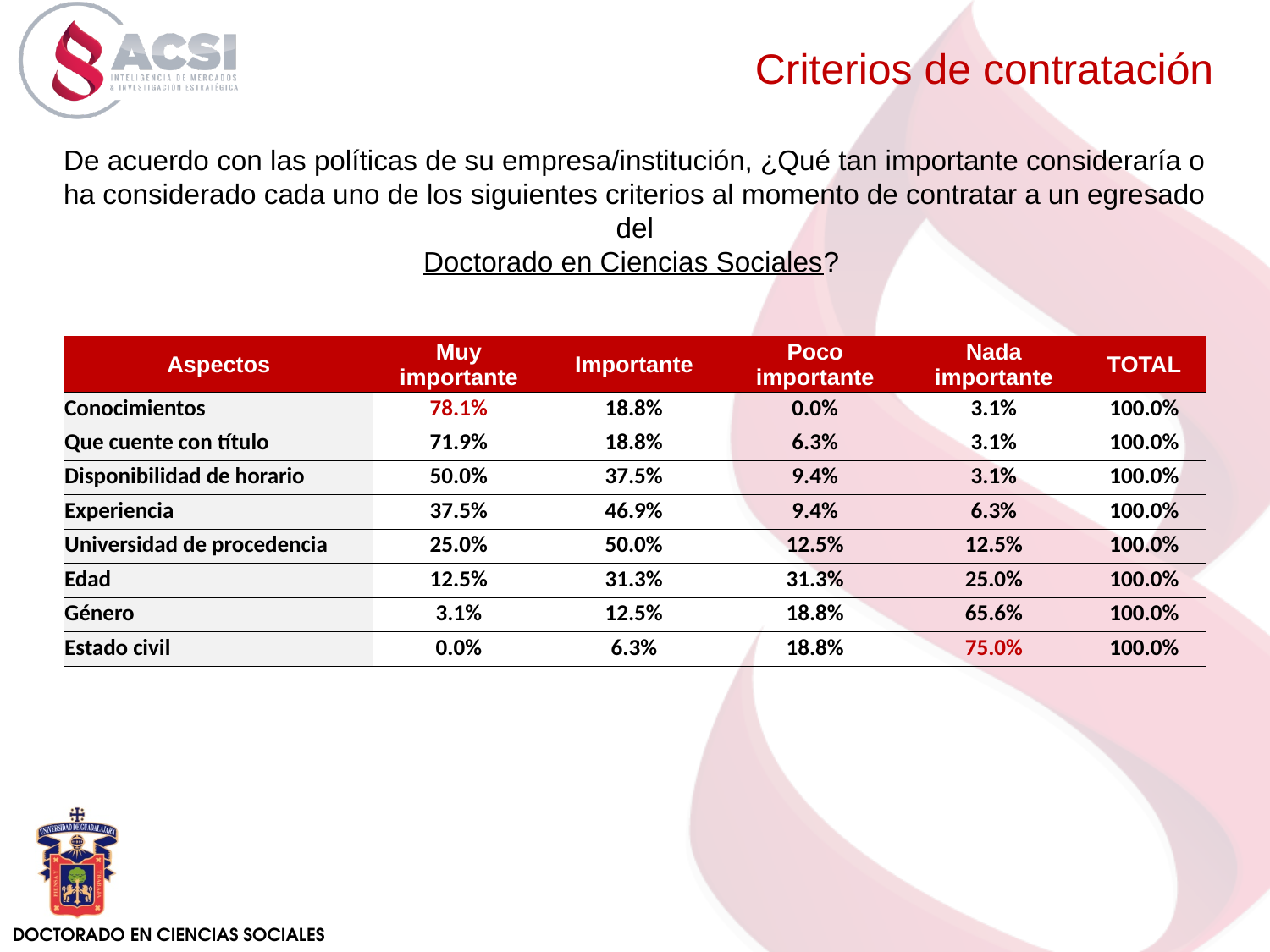

Criterios de contratación
De acuerdo con las políticas de su empresa/institución, ¿Qué tan importante consideraría o ha considerado cada uno de los siguientes criterios al momento de contratar a un egresado del
Doctorado en Ciencias Sociales?
| Aspectos | Muy importante | Importante | Poco importante | Nada importante | TOTAL |
| --- | --- | --- | --- | --- | --- |
| Conocimientos | 78.1% | 18.8% | 0.0% | 3.1% | 100.0% |
| Que cuente con título | 71.9% | 18.8% | 6.3% | 3.1% | 100.0% |
| Disponibilidad de horario | 50.0% | 37.5% | 9.4% | 3.1% | 100.0% |
| Experiencia | 37.5% | 46.9% | 9.4% | 6.3% | 100.0% |
| Universidad de procedencia | 25.0% | 50.0% | 12.5% | 12.5% | 100.0% |
| Edad | 12.5% | 31.3% | 31.3% | 25.0% | 100.0% |
| Género | 3.1% | 12.5% | 18.8% | 65.6% | 100.0% |
| Estado civil | 0.0% | 6.3% | 18.8% | 75.0% | 100.0% |